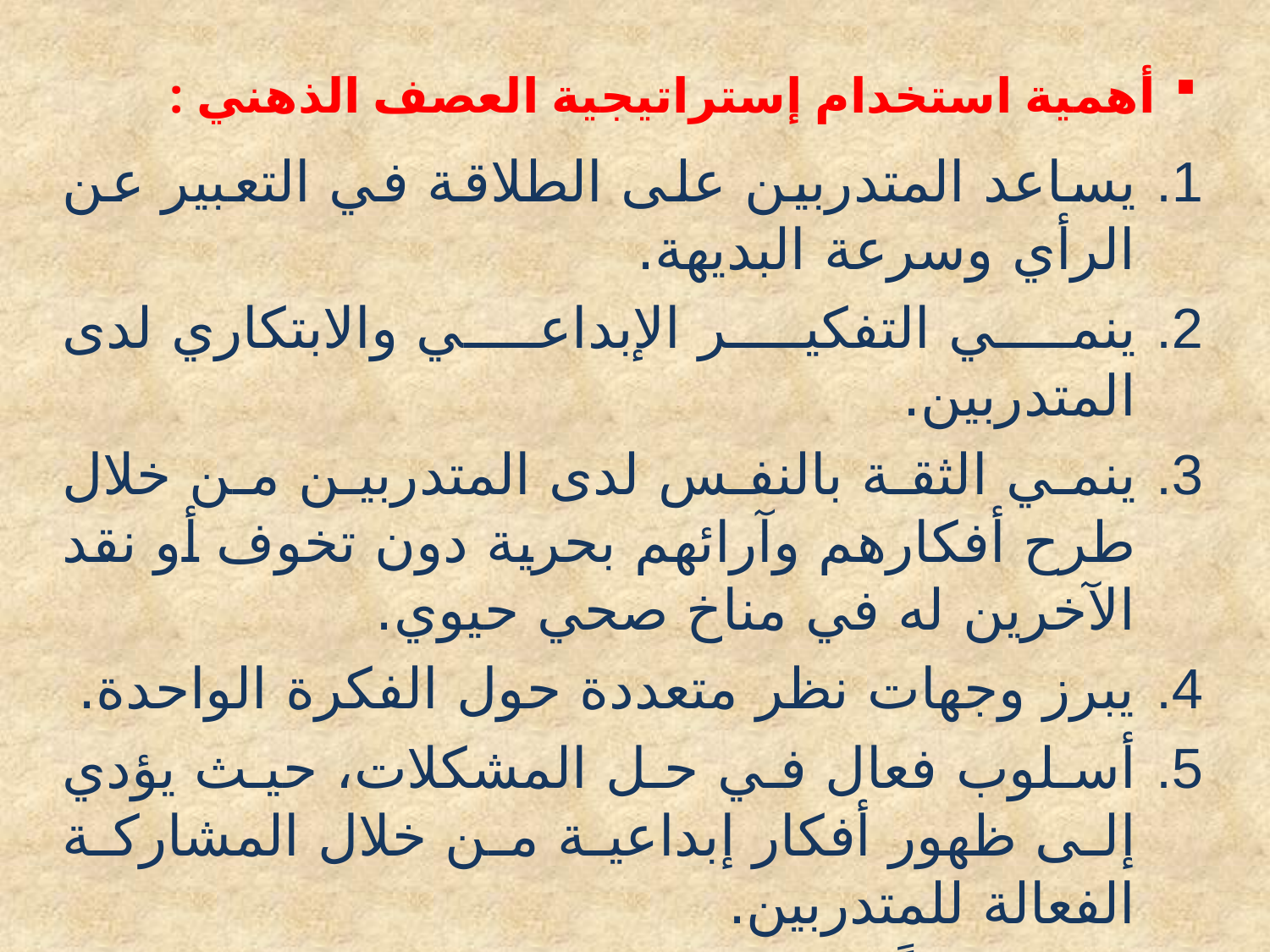

# أهمية استخدام إستراتيجية العصف الذهني :
يساعد المتدربين على الطلاقة في التعبير عن الرأي وسرعة البديهة.
ينمي التفكير الإبداعي والابتكاري لدى المتدربين.
ينمي الثقة بالنفس لدى المتدربين من خلال طرح أفكارهم وآرائهم بحرية دون تخوف أو نقد الآخرين له في مناخ صحي حيوي.
يبرز وجهات نظر متعددة حول الفكرة الواحدة.
أسلوب فعال في حل المشكلات، حيث يؤدي إلى ظهور أفكار إبداعية من خلال المشاركة الفعالة للمتدربين.
يضفي جواً من البهجة على الموقف التعليمي.